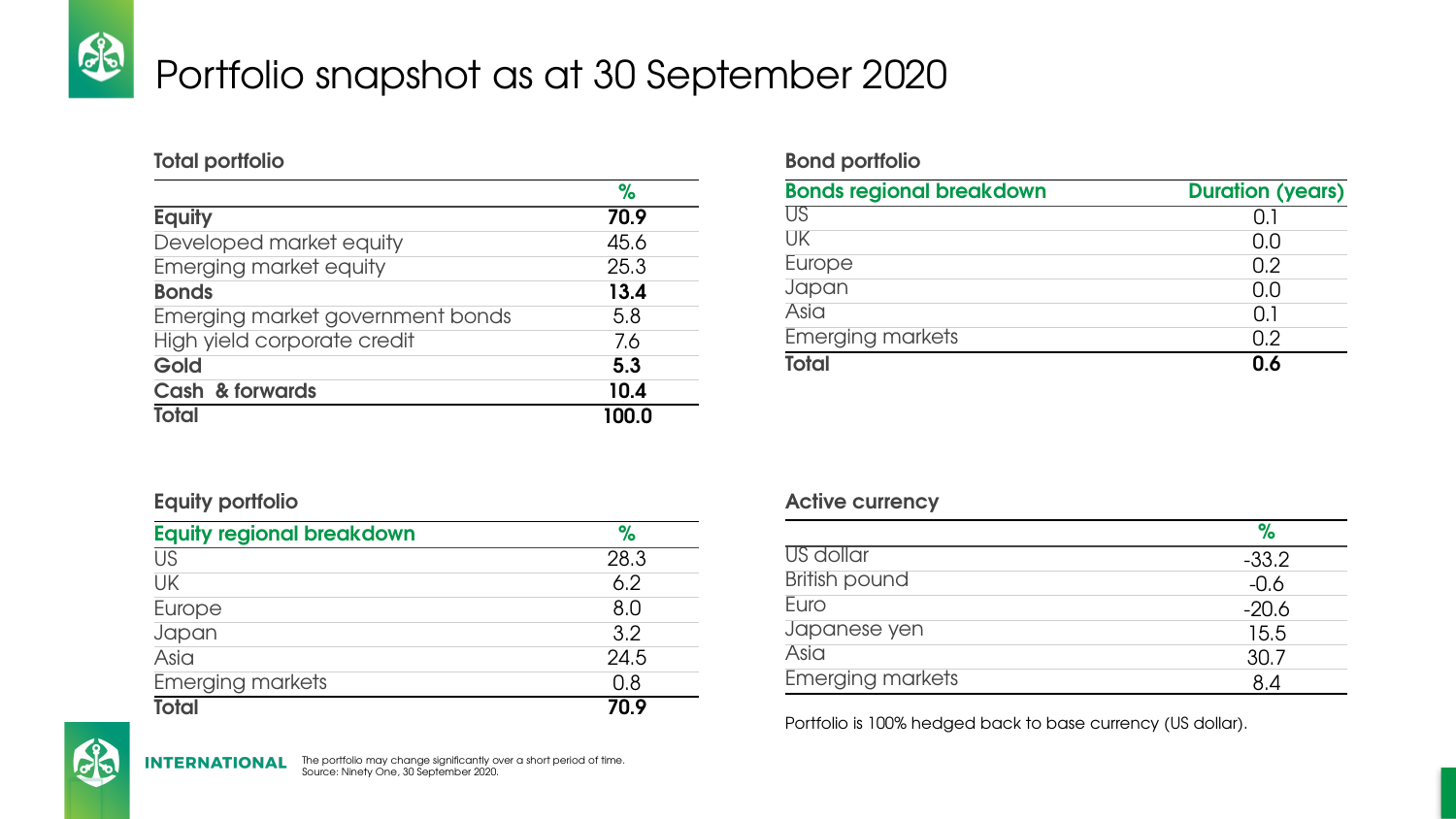

# Portfolio snapshot as at 30 September 2020
Total portfolio
Bond portfolio
|  | % |
| --- | --- |
| Equity | 70.9 |
| Developed market equity | 45.6 |
| Emerging market equity | 25.3 |
| Bonds | 13.4 |
| Emerging market government bonds | 5.8 |
| High yield corporate credit | 7.6 |
| Gold | 5.3 |
| Cash & forwards | 10.4 |
| Total | 100.0 |
| Bonds regional breakdown | Duration (years) |
| --- | --- |
| US | 0.1 |
| UK | 0.0 |
| Europe | 0.2 |
| Japan | 0.0 |
| Asia | 0.1 |
| Emerging markets | 0.2 |
| Total | 0.6 |
Equity portfolio
Active currency
|  | % |
| --- | --- |
| US dollar | -33.2 |
| British pound | -0.6 |
| Euro | -20.6 |
| Japanese yen | 15.5 |
| Asia | 30.7 |
| Emerging markets | 8.4 |
| Equity regional breakdown | % |
| --- | --- |
| US | 28.3 |
| UK | 6.2 |
| Europe | 8.0 |
| Japan | 3.2 |
| Asia | 24.5 |
| Emerging markets | 0.8 |
| Total | 70.9 |
Portfolio is 100% hedged back to base currency (US dollar).

The portfolio may change significantly over a short period of time.
Source: Ninety One, 30 September 2020.